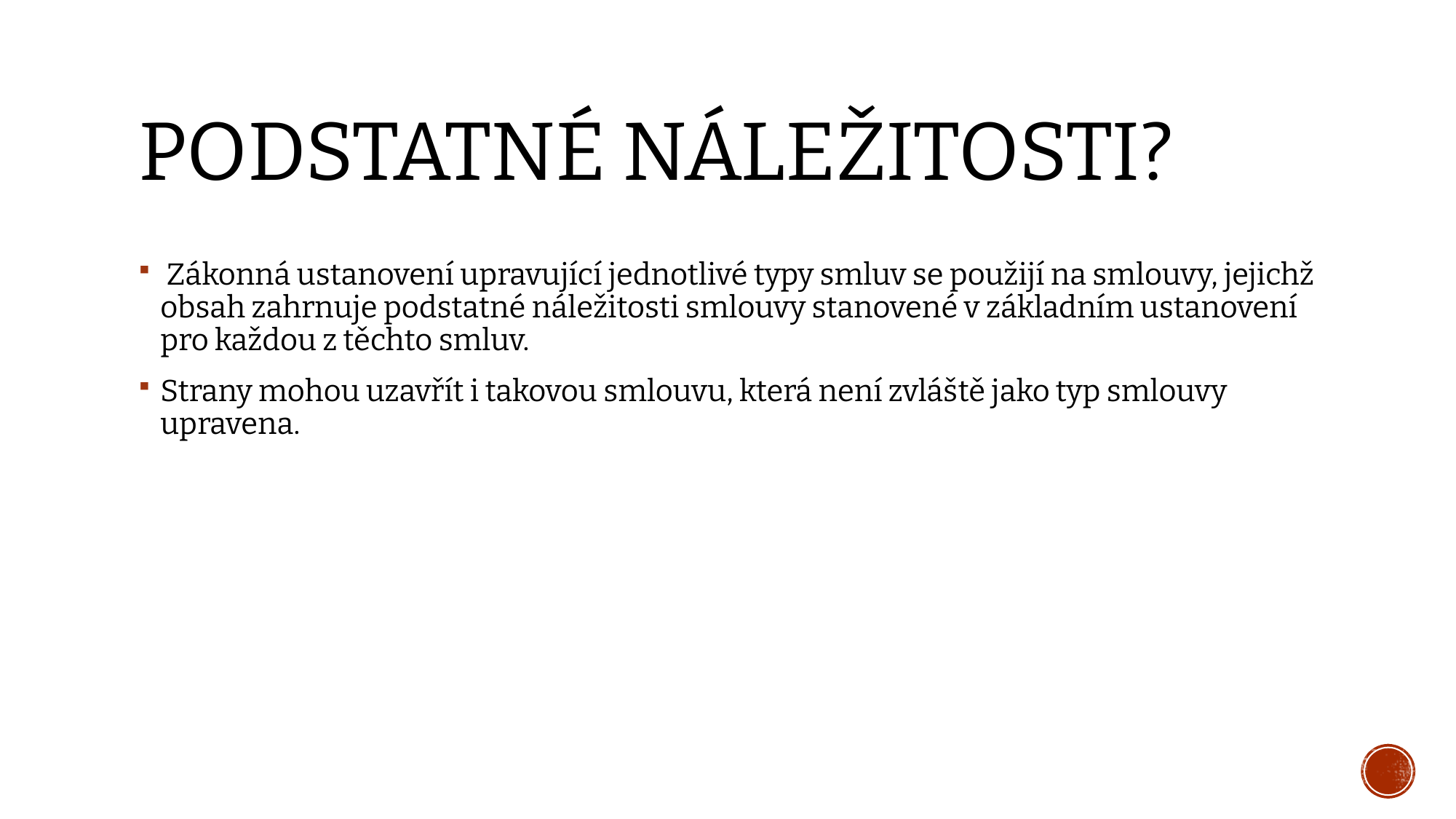

# Podstatné náležitosti?
 Zákonná ustanovení upravující jednotlivé typy smluv se použijí na smlouvy, jejichž obsah zahrnuje podstatné náležitosti smlouvy stanovené v základním ustanovení pro každou z těchto smluv.
Strany mohou uzavřít i takovou smlouvu, která není zvláště jako typ smlouvy upravena.